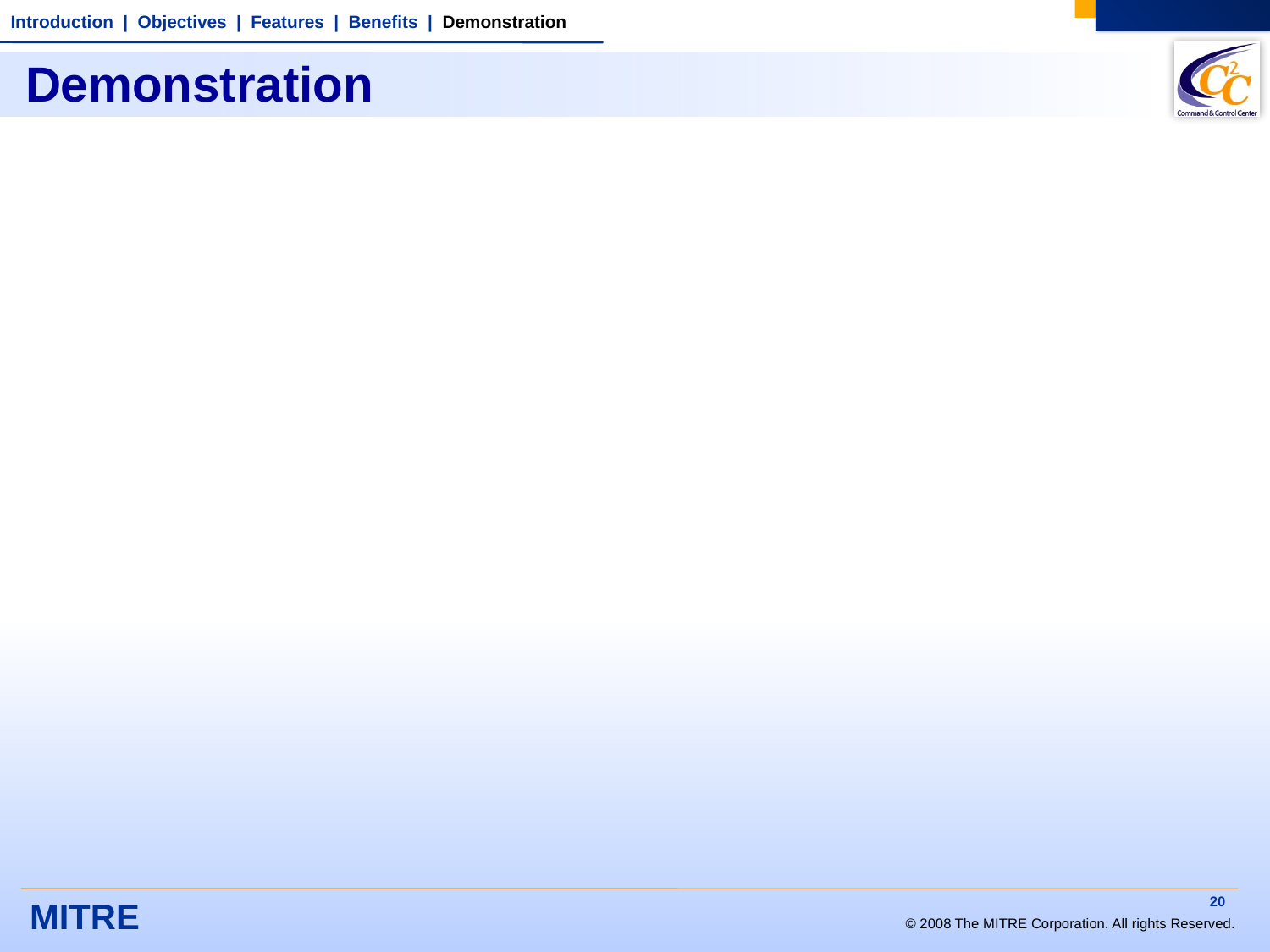

Introduction  |  Objectives  |  Features  |  Benefits  |  Demonstration
# Demonstration

20